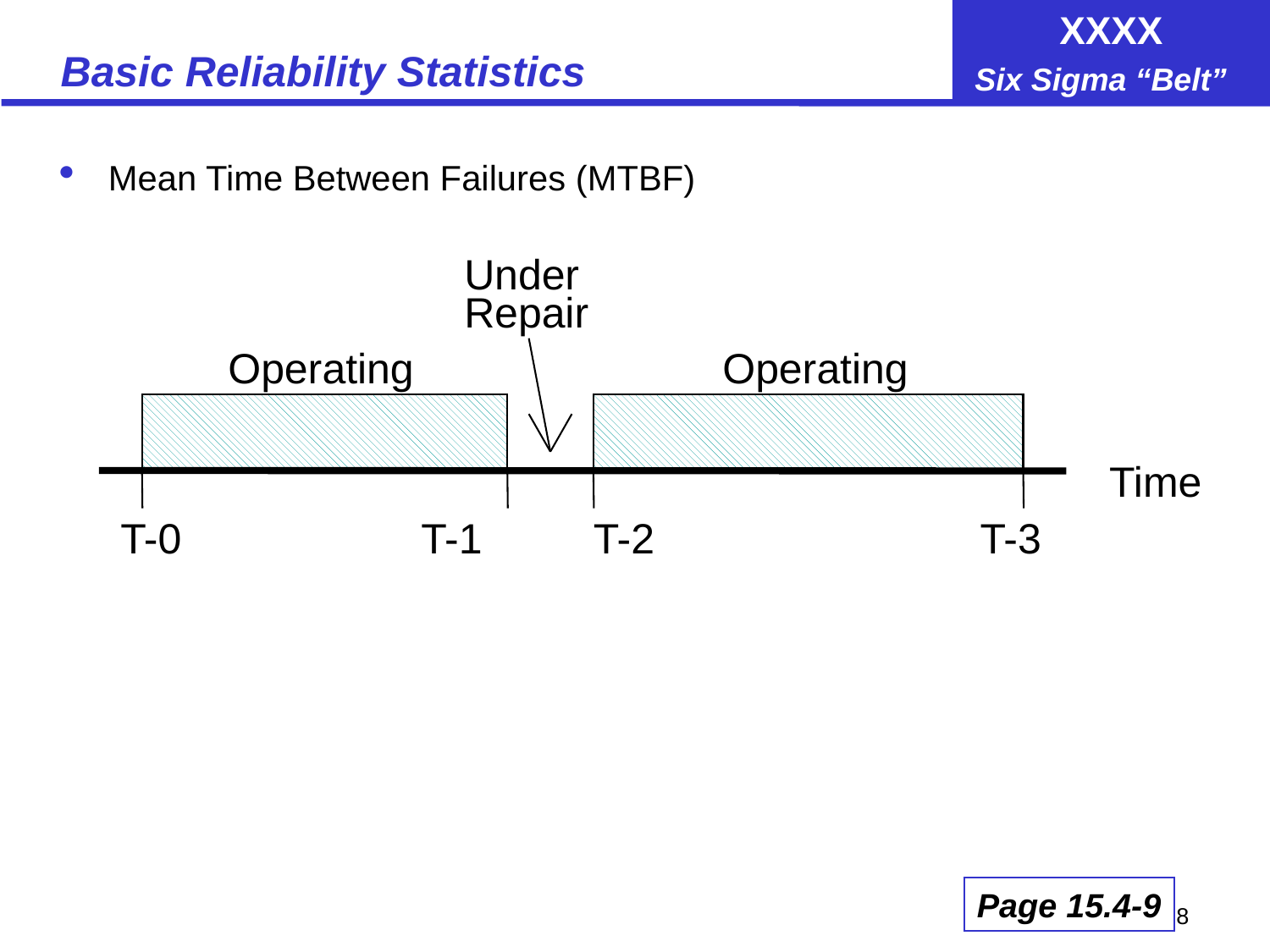

# Basic Reliability Statistics
Mean Time Between Failures (MTBF)

Under
Repair

Operating
Operating

Time

T-0
T-1
T-2
T-3
Page 15.4-9